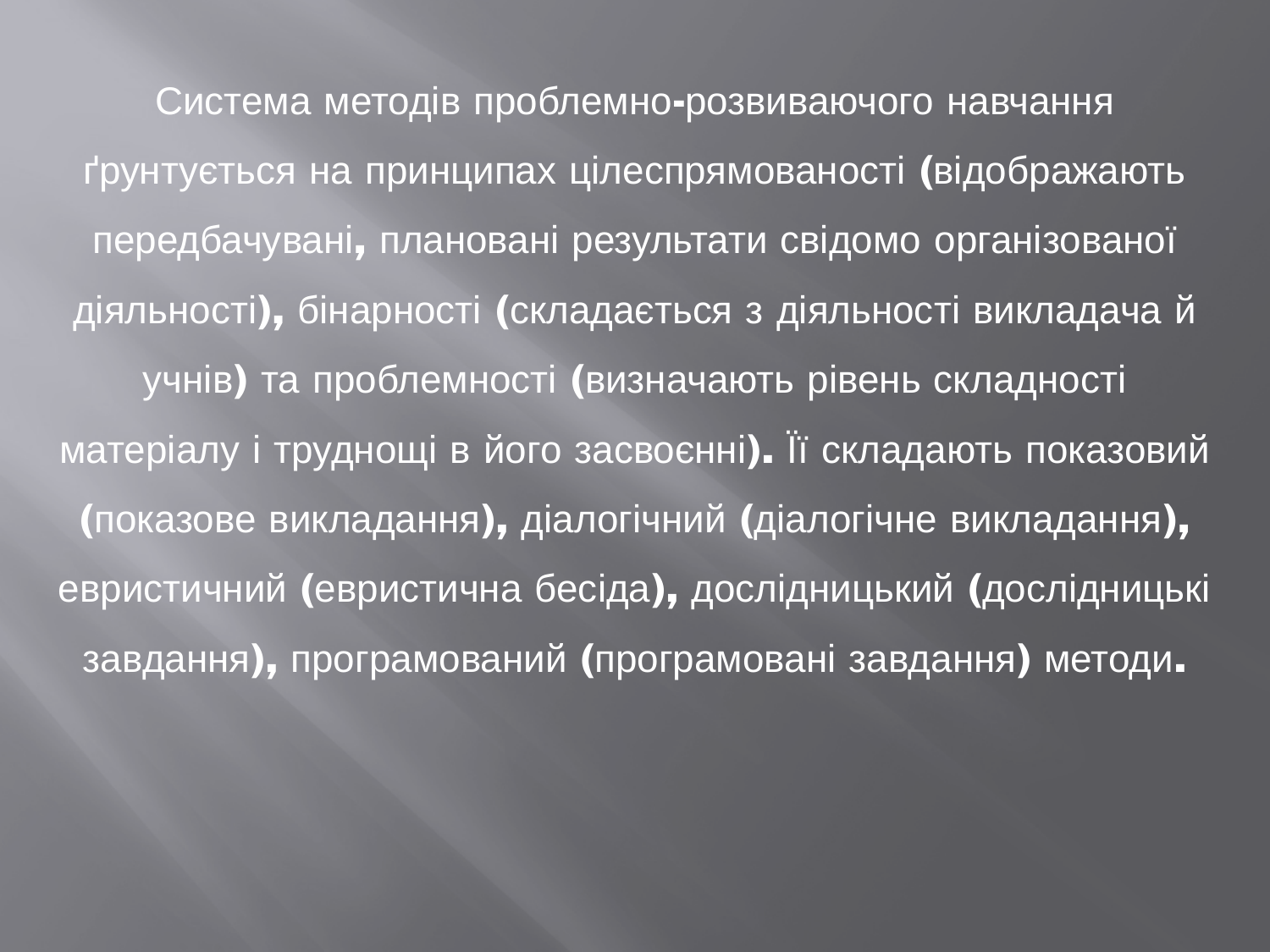

Система методів проблемно-розвиваючого навчання ґрунтується на принципах цілеспрямованості (відображають передбачувані, плановані результати свідомо організованої діяльності), бінарності (складається з діяльності викладача й учнів) та проблемності (визначають рівень складності матеріалу і труднощі в його засвоєнні). Її складають показовий (показове викладання), діалогічний (діалогічне викладання), евристичний (евристична бесіда), дослідницький (дослідницькі завдання), програмований (програмовані завдання) методи.